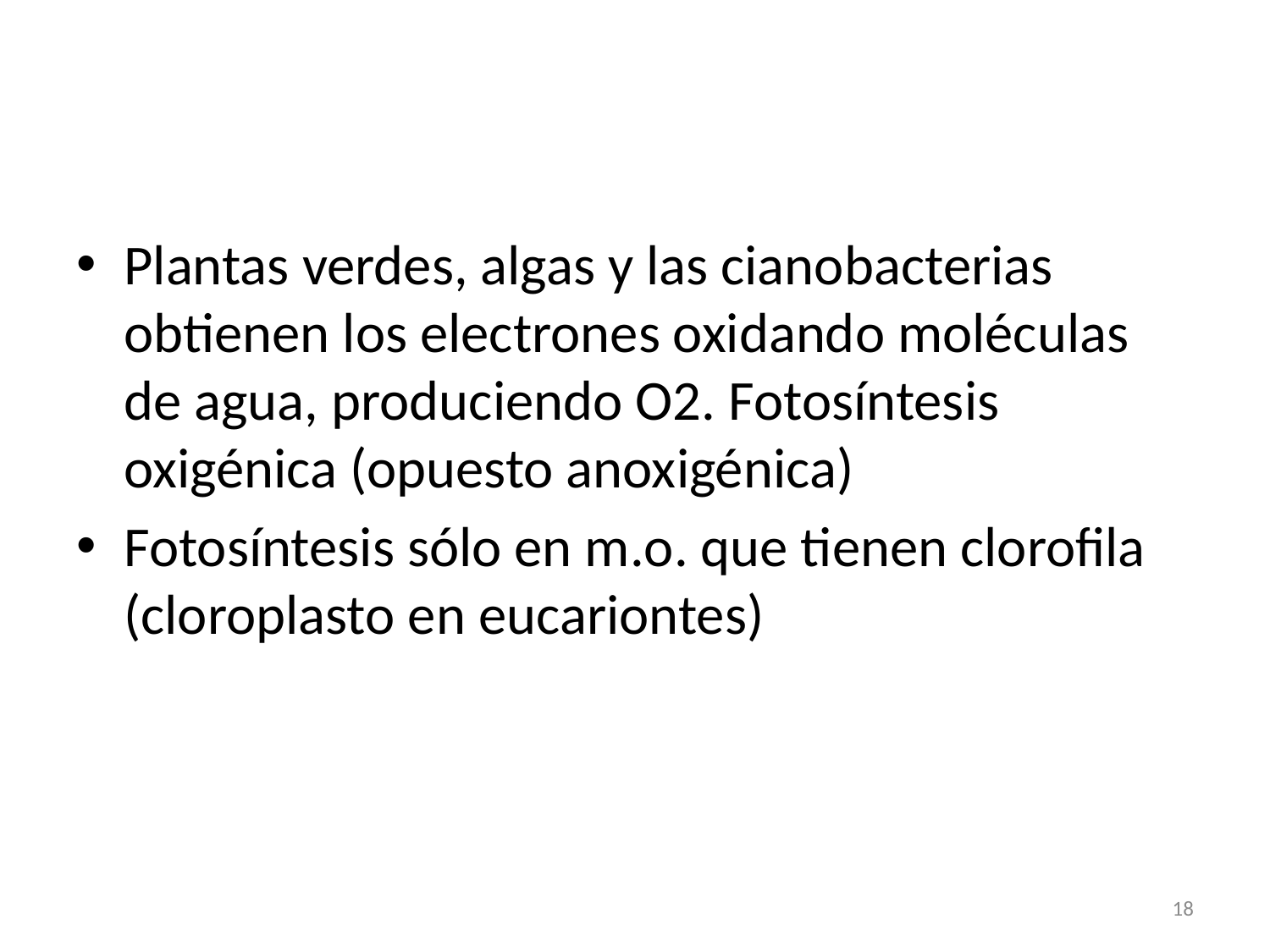

#
Plantas verdes, algas y las cianobacterias obtienen los electrones oxidando moléculas de agua, produciendo O2. Fotosíntesis oxigénica (opuesto anoxigénica)
Fotosíntesis sólo en m.o. que tienen clorofila (cloroplasto en eucariontes)
18